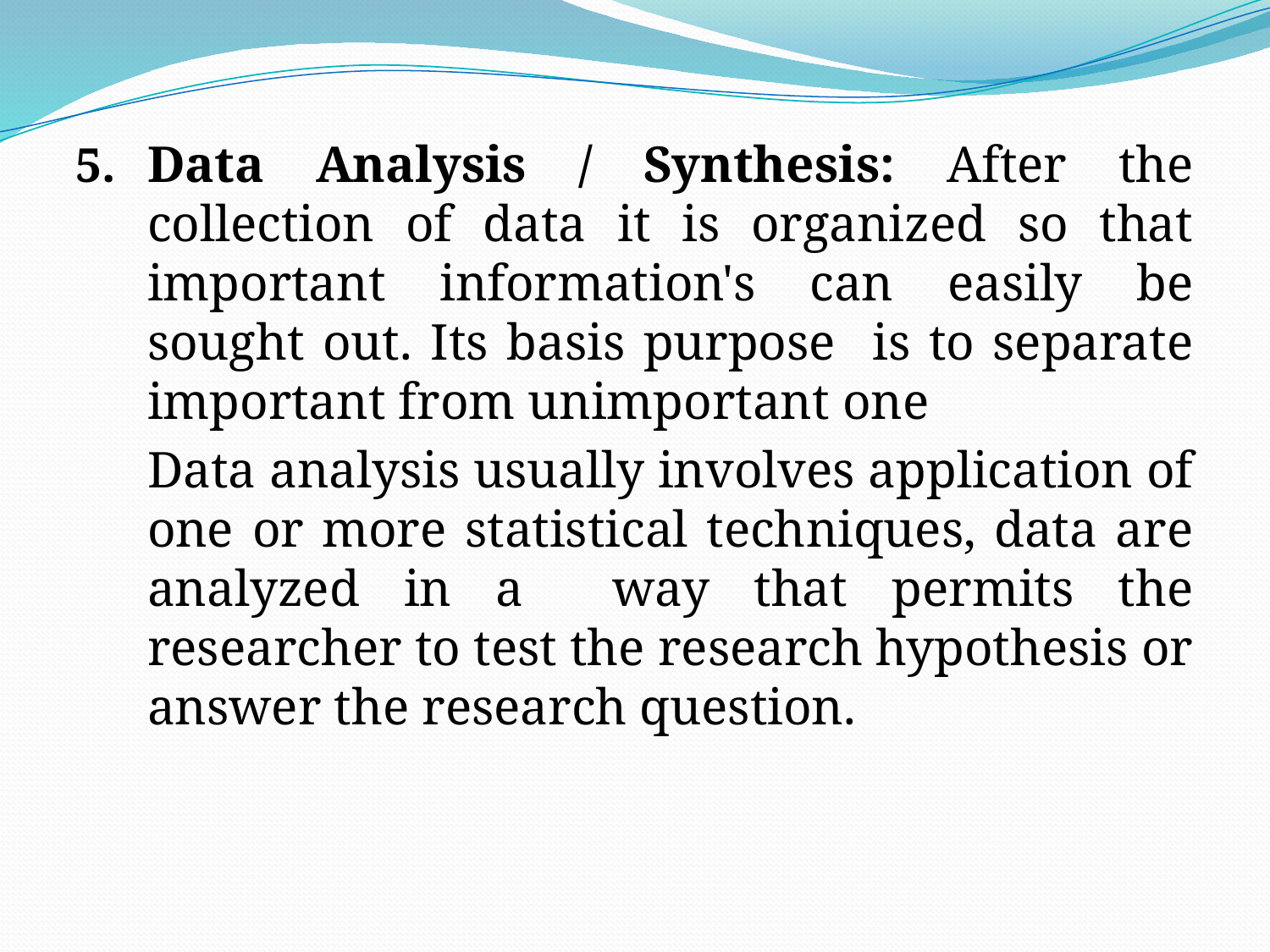

Data Analysis / Synthesis: After the collection of data it is organized so that important information's can easily be sought out. Its basis purpose  is to separate important from unimportant one
	Data analysis usually involves application of one or more statistical techniques, data are analyzed in a  way that permits the researcher to test the research hypothesis or answer the research question.